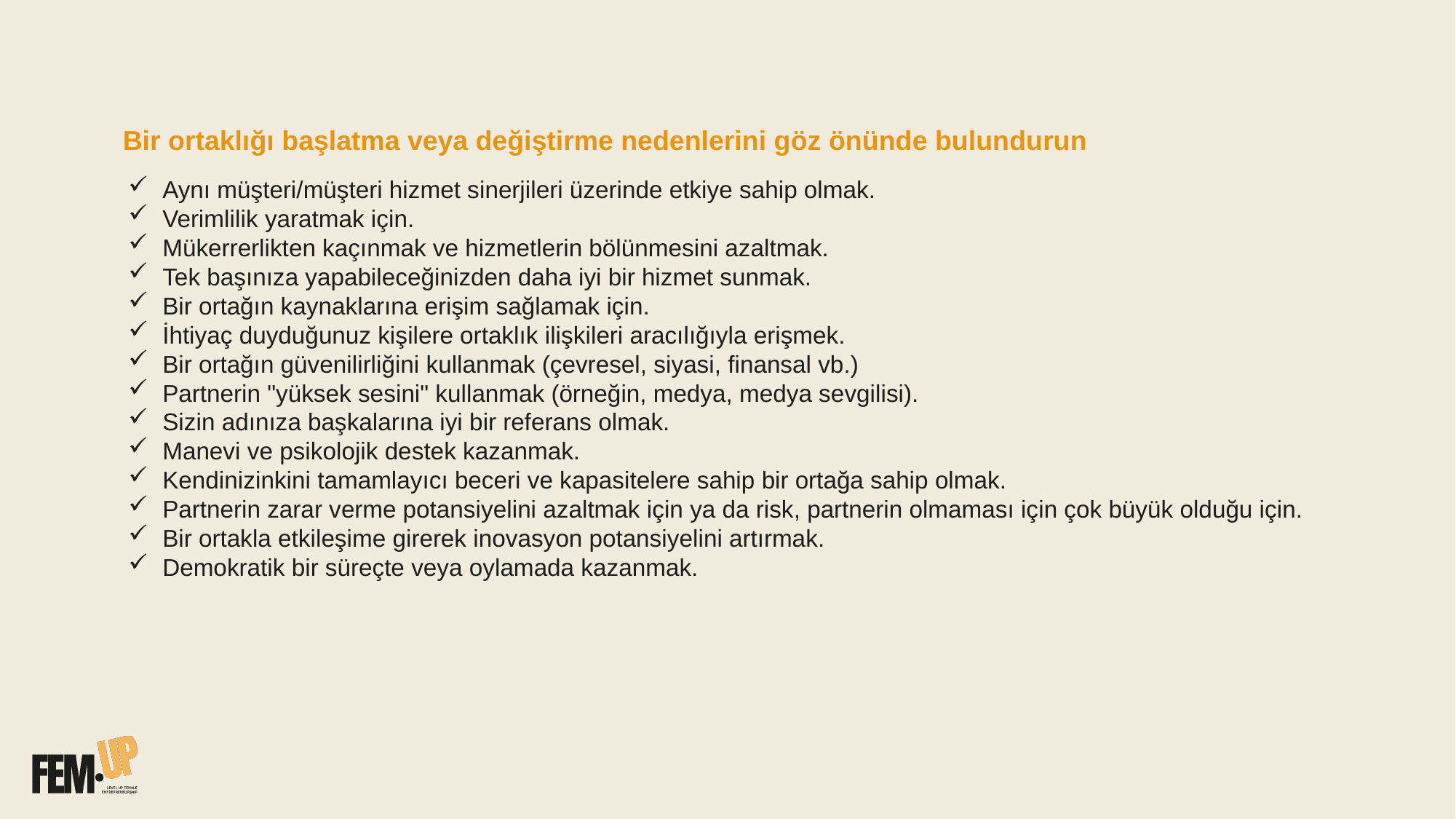

Bir ortaklığı başlatma veya değiştirme nedenlerini göz önünde bulundurun
Aynı müşteri/müşteri hizmet sinerjileri üzerinde etkiye sahip olmak.
Verimlilik yaratmak için.
Mükerrerlikten kaçınmak ve hizmetlerin bölünmesini azaltmak.
Tek başınıza yapabileceğinizden daha iyi bir hizmet sunmak.
Bir ortağın kaynaklarına erişim sağlamak için.
İhtiyaç duyduğunuz kişilere ortaklık ilişkileri aracılığıyla erişmek.
Bir ortağın güvenilirliğini kullanmak (çevresel, siyasi, finansal vb.)
Partnerin "yüksek sesini" kullanmak (örneğin, medya, medya sevgilisi).
Sizin adınıza başkalarına iyi bir referans olmak.
Manevi ve psikolojik destek kazanmak.
Kendinizinkini tamamlayıcı beceri ve kapasitelere sahip bir ortağa sahip olmak.
Partnerin zarar verme potansiyelini azaltmak için ya da risk, partnerin olmaması için çok büyük olduğu için.
Bir ortakla etkileşime girerek inovasyon potansiyelini artırmak.
Demokratik bir süreçte veya oylamada kazanmak.